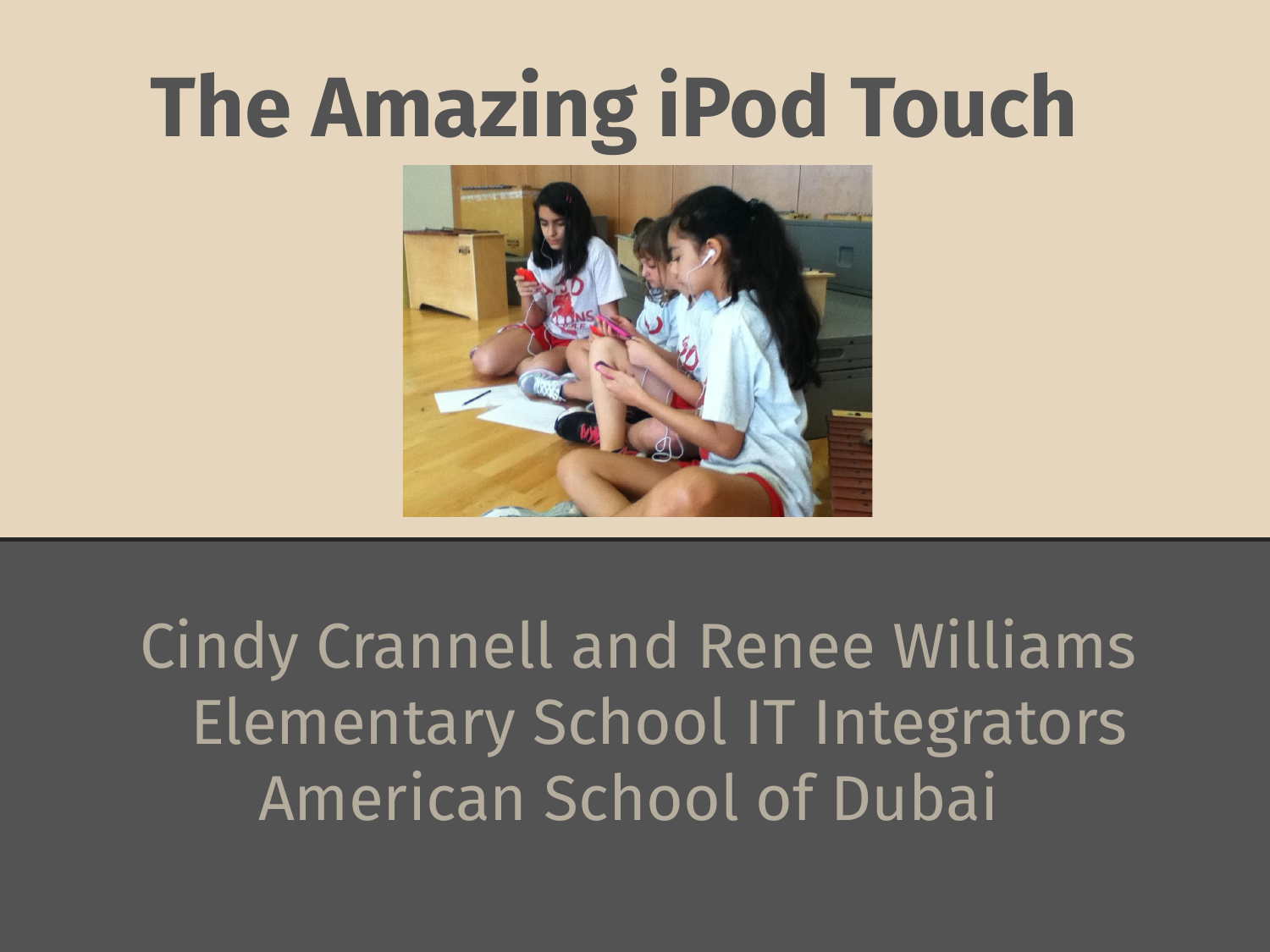

# The Amazing iPod Touch

Cindy Crannell and Renee Williams
   Elementary School IT Integrators
       American School of Dubai